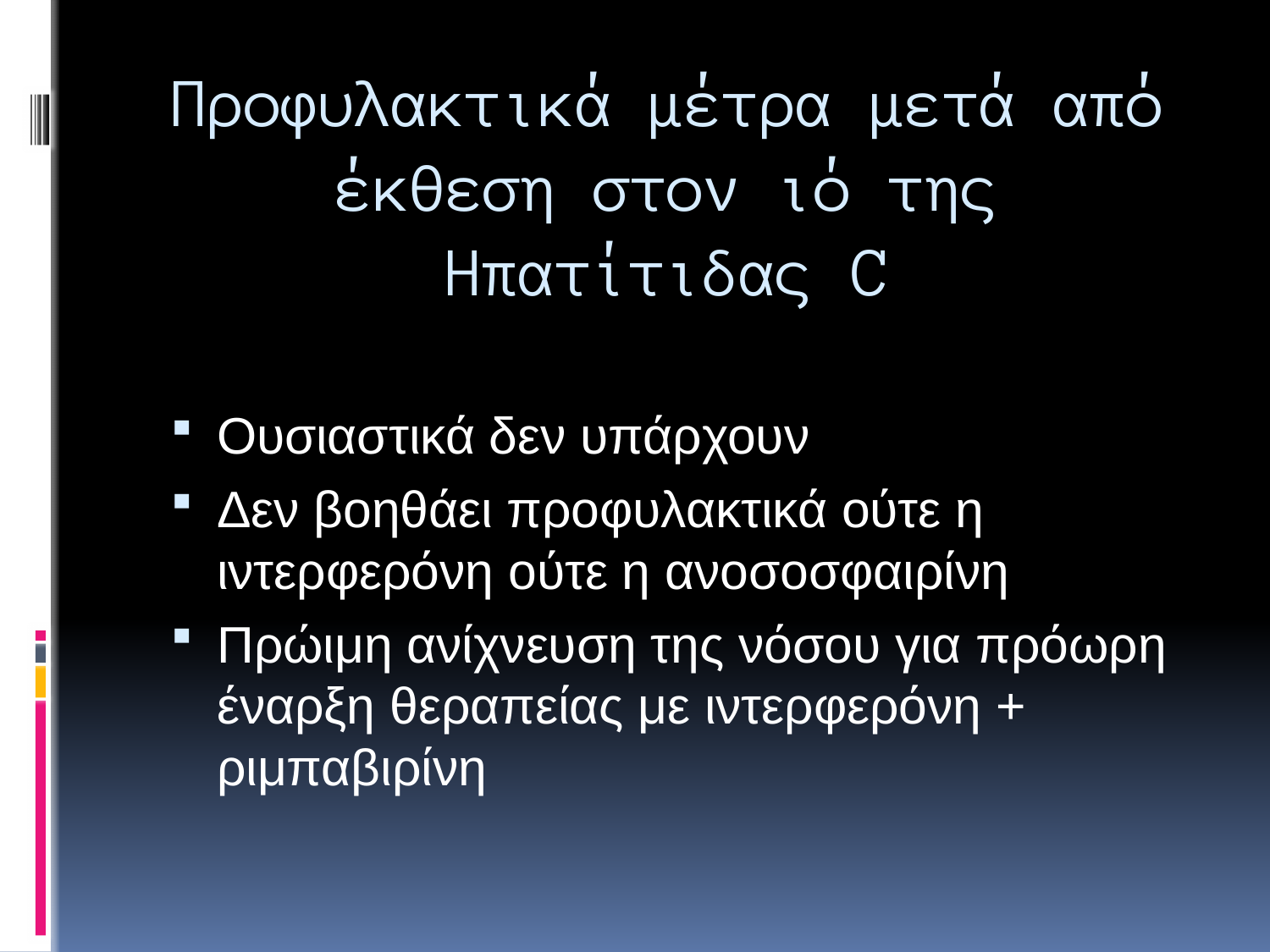

# Προφυλακτικά μέτρα μετά από έκθεση στον ιό της Ηπατίτιδας C
Ουσιαστικά δεν υπάρχουν
Δεν βοηθάει προφυλακτικά ούτε η ιντερφερόνη ούτε η ανοσοσφαιρίνη
Πρώιμη ανίχνευση της νόσου για πρόωρη έναρξη θεραπείας με ιντερφερόνη + ριμπαβιρίνη